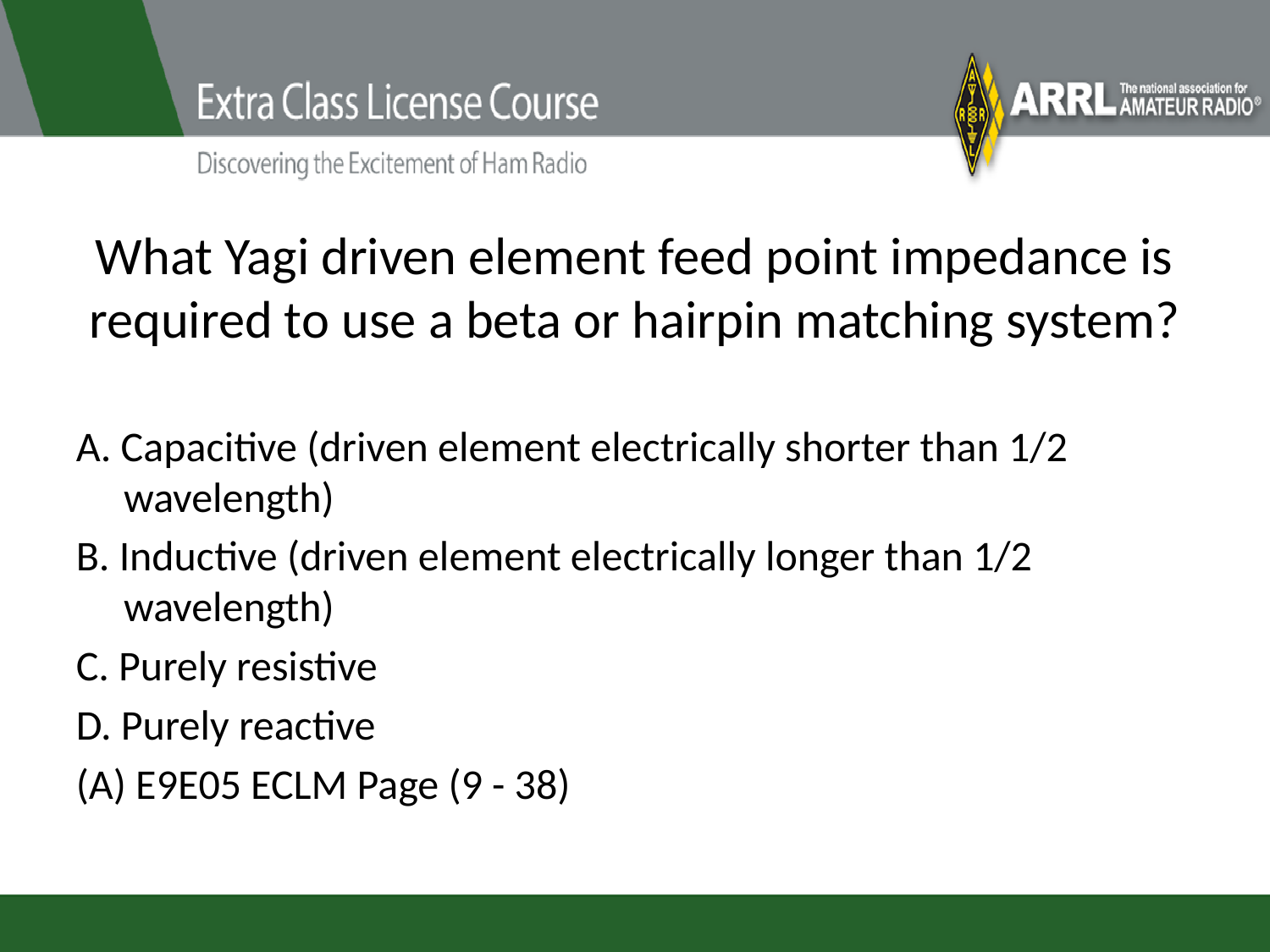

# What Yagi driven element feed point impedance is required to use a beta or hairpin matching system?
A. Capacitive (driven element electrically shorter than 1/2 wavelength)
B. Inductive (driven element electrically longer than 1/2 wavelength)
C. Purely resistive
D. Purely reactive
(A) E9E05 ECLM Page (9 - 38)